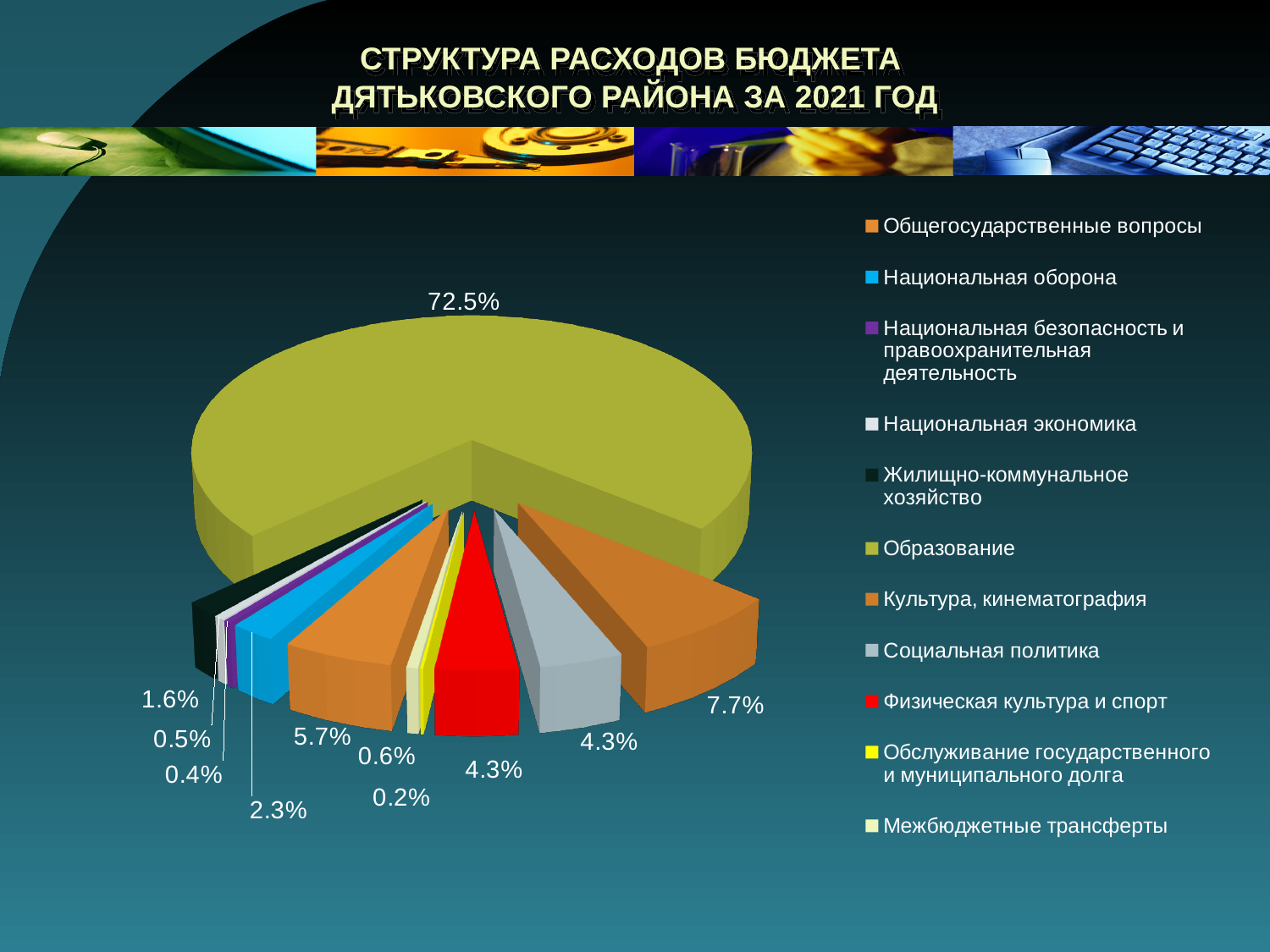

# СТРУКТУРА РАСХОДОВ БЮДЖЕТА ДЯТЬКОВСКОГО РАЙОНА ЗА 2021 ГОД

[unsupported chart]